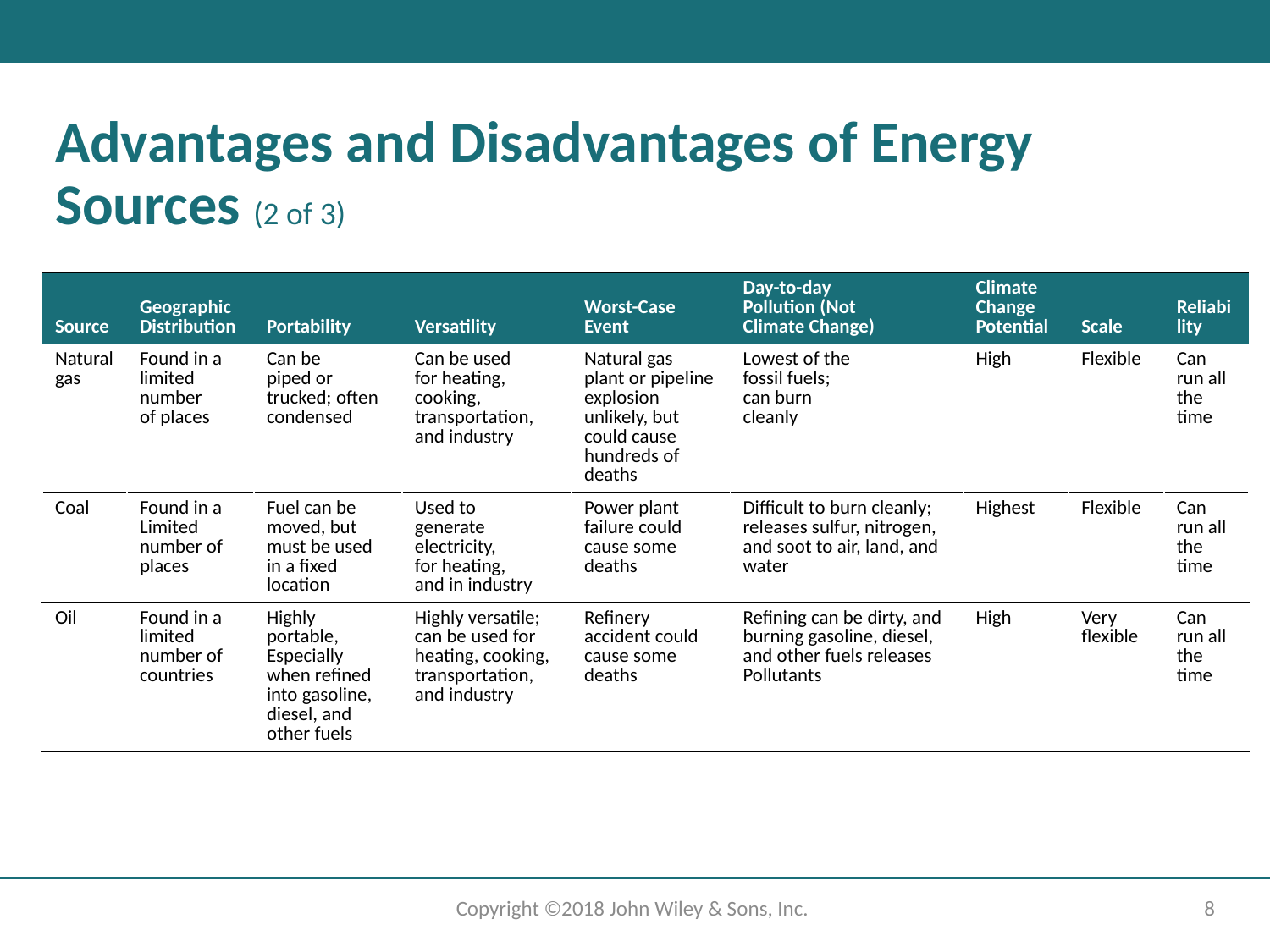

# Advantages and Disadvantages of Energy Sources (2 of 3)
| Source | Geographic Distribution | Portability | Versatility | Worst-Case Event | Day-to-day Pollution (Not Climate Change) | Climate Change Potential | Scale | Reliability |
| --- | --- | --- | --- | --- | --- | --- | --- | --- |
| Natural gas | Found in a limited number of places | Can be piped or trucked; often condensed | Can be used for heating, cooking, transportation, and industry | Natural gas plant or pipeline explosion unlikely, but could cause hundreds of deaths | Lowest of the fossil fuels; can burn cleanly | High | Flexible | Can run all the time |
| Coal | Found in a Limited number of places | Fuel can be moved, but must be used in a fixed location | Used to generate electricity, for heating, and in industry | Power plant failure could cause some deaths | Difficult to burn cleanly; releases sulfur, nitrogen, and soot to air, land, and water | Highest | Flexible | Can run all the time |
| Oil | Found in a limited number of countries | Highly portable, Especially when refined into gasoline, diesel, and other fuels | Highly versatile; can be used for heating, cooking, transportation, and industry | Refinery accident could cause some deaths | Refining can be dirty, and burning gasoline, diesel, and other fuels releases Pollutants | High | Very flexible | Can run all the time |
Copyright ©2018 John Wiley & Sons, Inc.
8